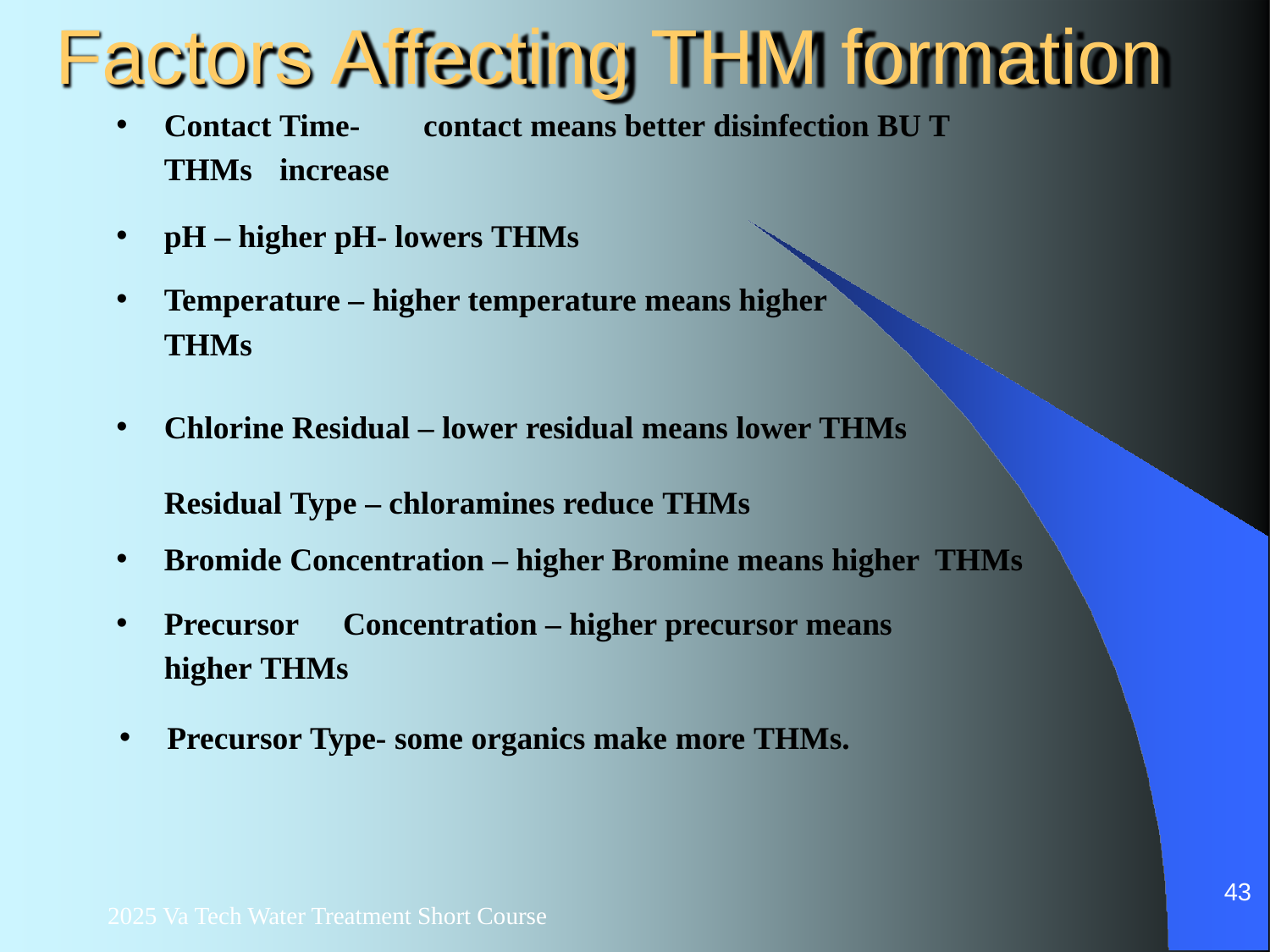

# Factors Affecting THM formation
Contact Time-	contact means better disinfection BU T  THMs	increase
pH – higher pH- lowers THMs
Temperature – higher temperature means higher  THMs
Chlorine Residual – lower residual means lower THMs  Residual Type – chloramines reduce THMs
Bromide Concentration – higher Bromine means higher  THMs
Precursor	Concentration – higher precursor means  higher THMs

Precursor Type- some organics make more THMs.
43
2025 Va Tech Water Treatment Short Course